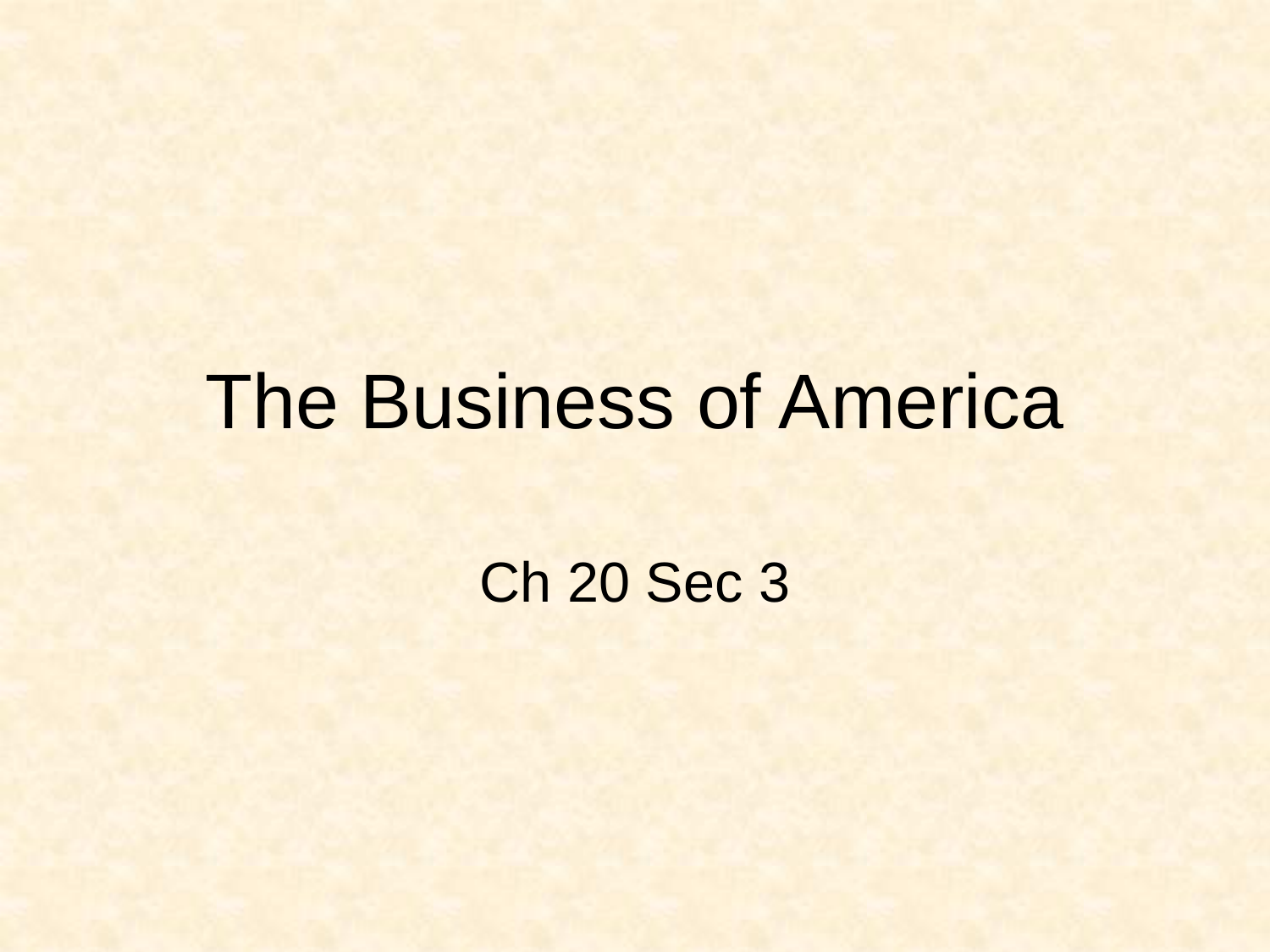

# The Business of America
Ch 20 Sec 3